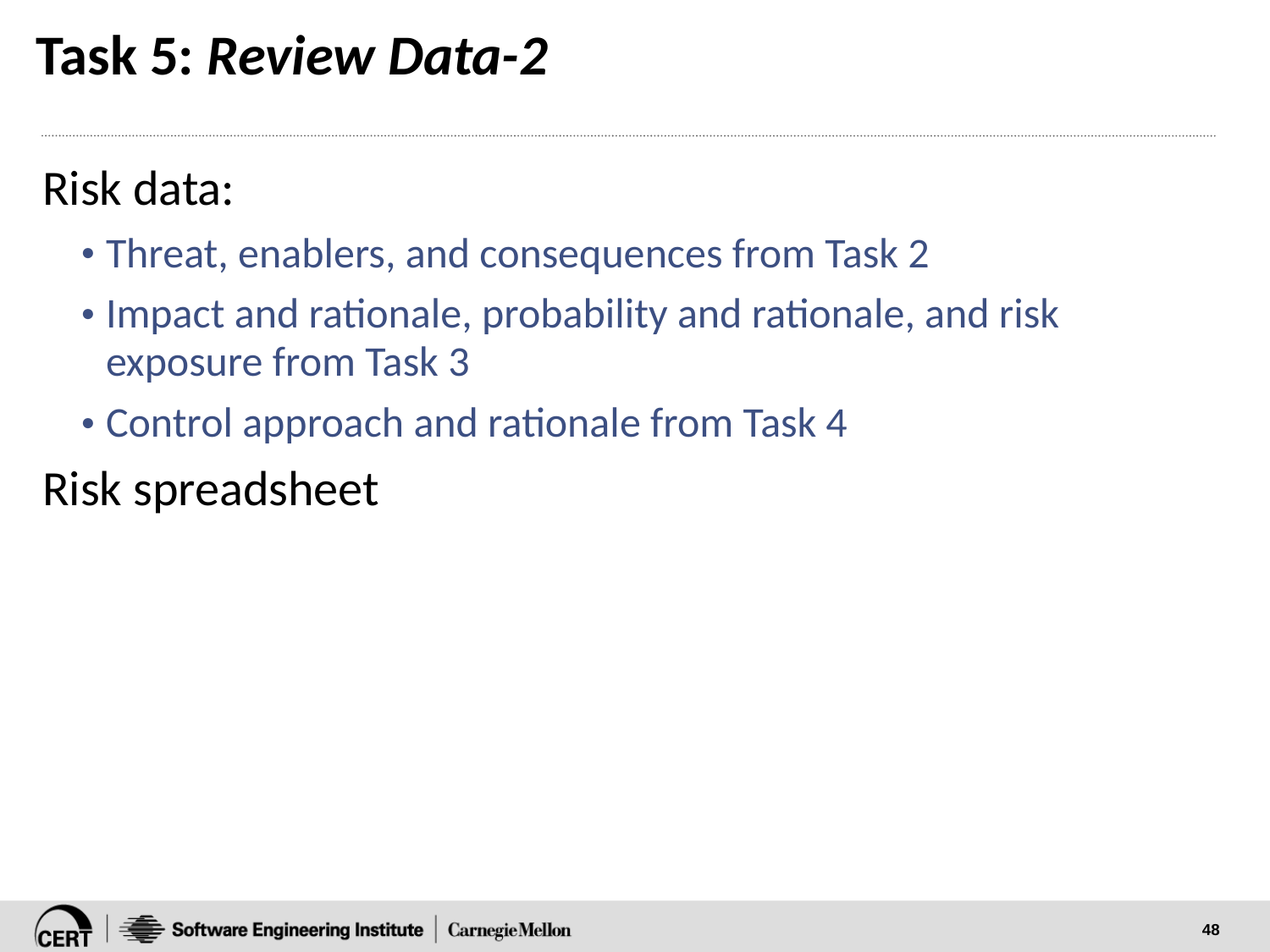

# Task 5: Review Data-2
Risk data:
Threat, enablers, and consequences from Task 2
Impact and rationale, probability and rationale, and risk exposure from Task 3
Control approach and rationale from Task 4
Risk spreadsheet